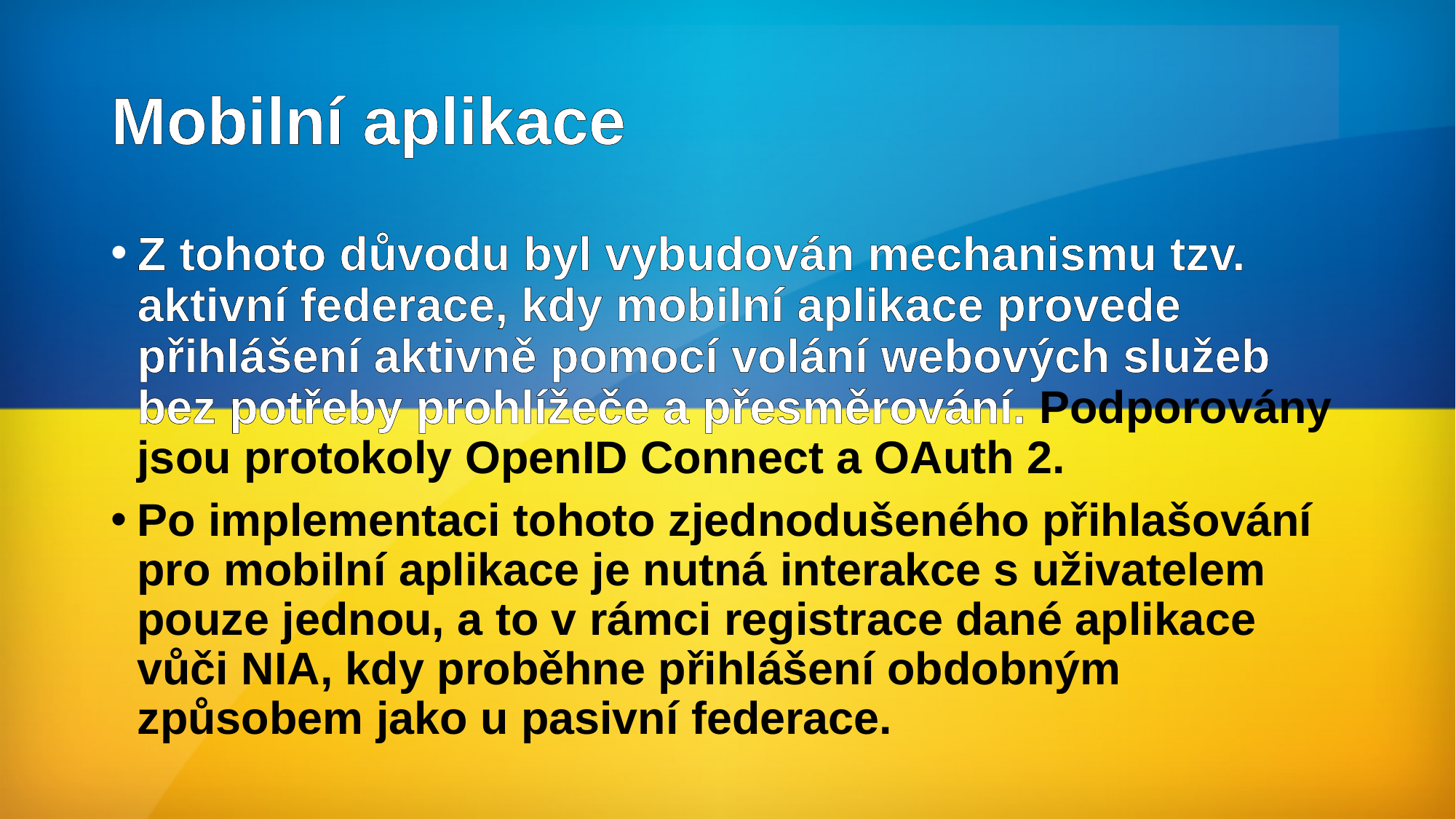

# Mobilní aplikace
Z tohoto důvodu byl vybudován mechanismu tzv. aktivní federace, kdy mobilní aplikace provede přihlášení aktivně pomocí volání webových služeb bez potřeby prohlížeče a přesměrování. Podporovány jsou protokoly OpenID Connect a OAuth 2.
Po implementaci tohoto zjednodušeného přihlašování pro mobilní aplikace je nutná interakce s uživatelem pouze jednou, a to v rámci registrace dané aplikace vůči NIA, kdy proběhne přihlášení obdobným způsobem jako u pasivní federace.